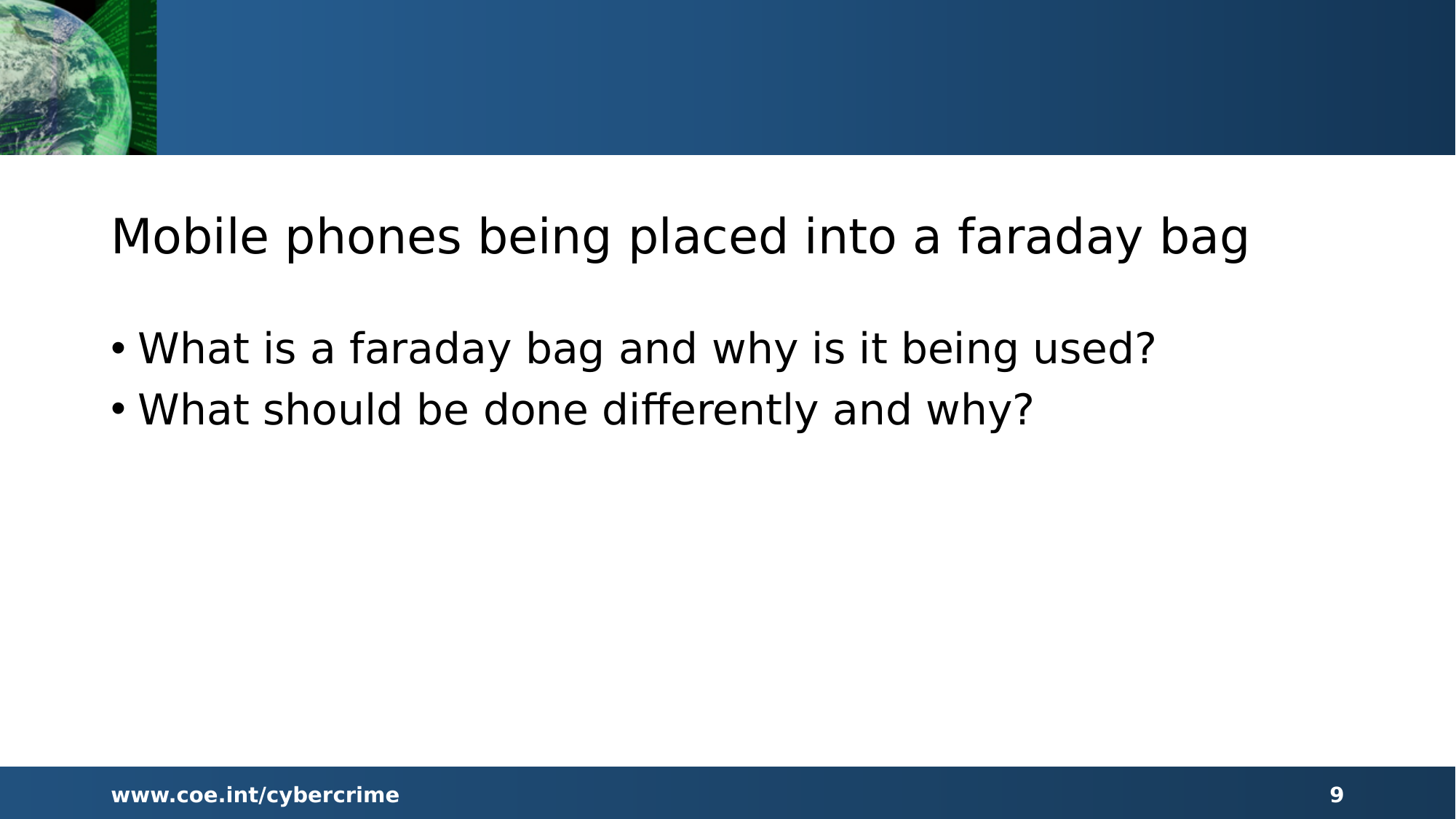

# Mobile phones being placed into a faraday bag
What is a faraday bag and why is it being used?
What should be done differently and why?
www.coe.int/cybercrime
9